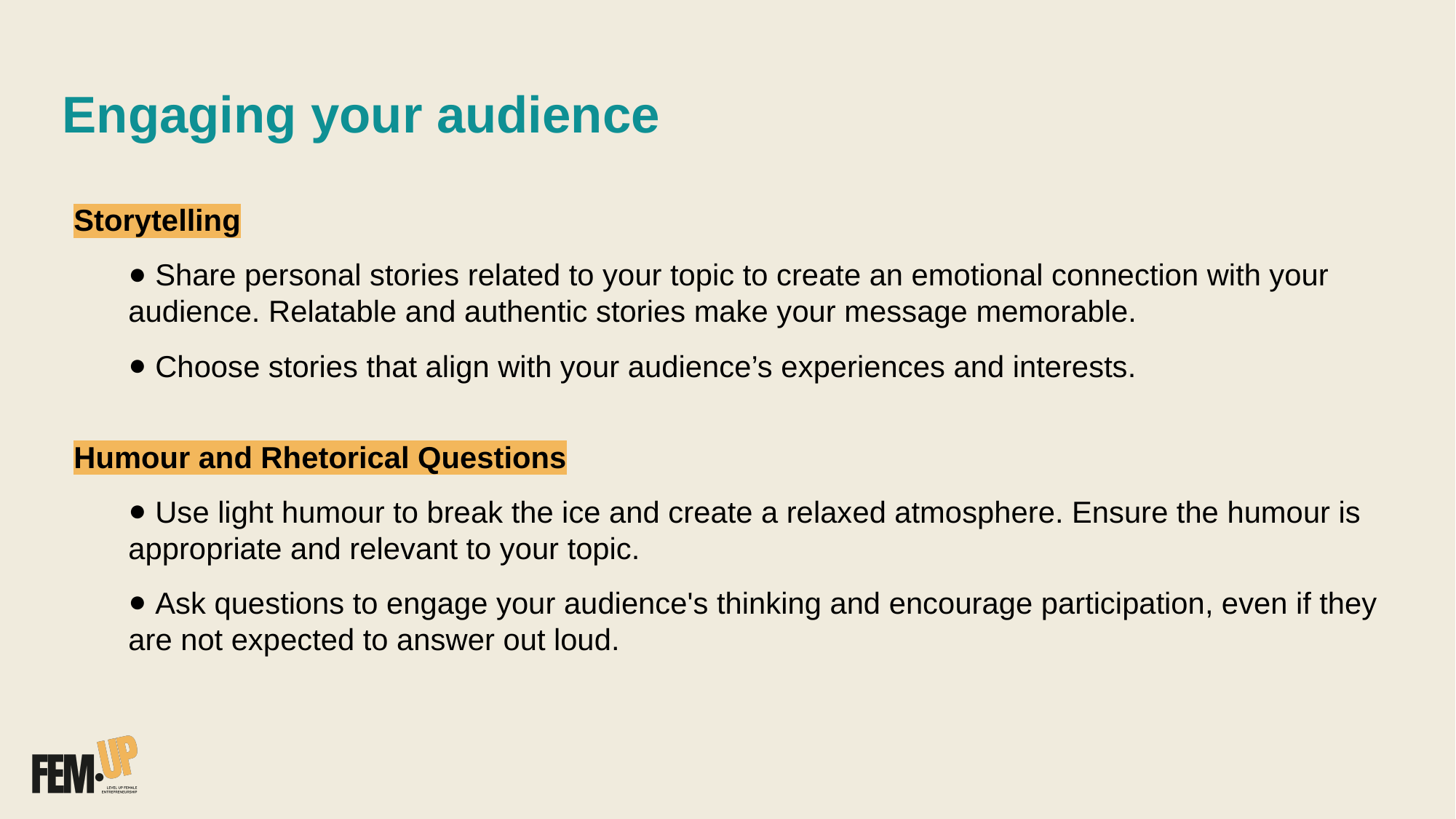

# Engaging your audience
Storytelling
 Share personal stories related to your topic to create an emotional connection with your audience. Relatable and authentic stories make your message memorable.
 Choose stories that align with your audience’s experiences and interests.

Humour and Rhetorical Questions
 Use light humour to break the ice and create a relaxed atmosphere. Ensure the humour is appropriate and relevant to your topic.
 Ask questions to engage your audience's thinking and encourage participation, even if they are not expected to answer out loud.